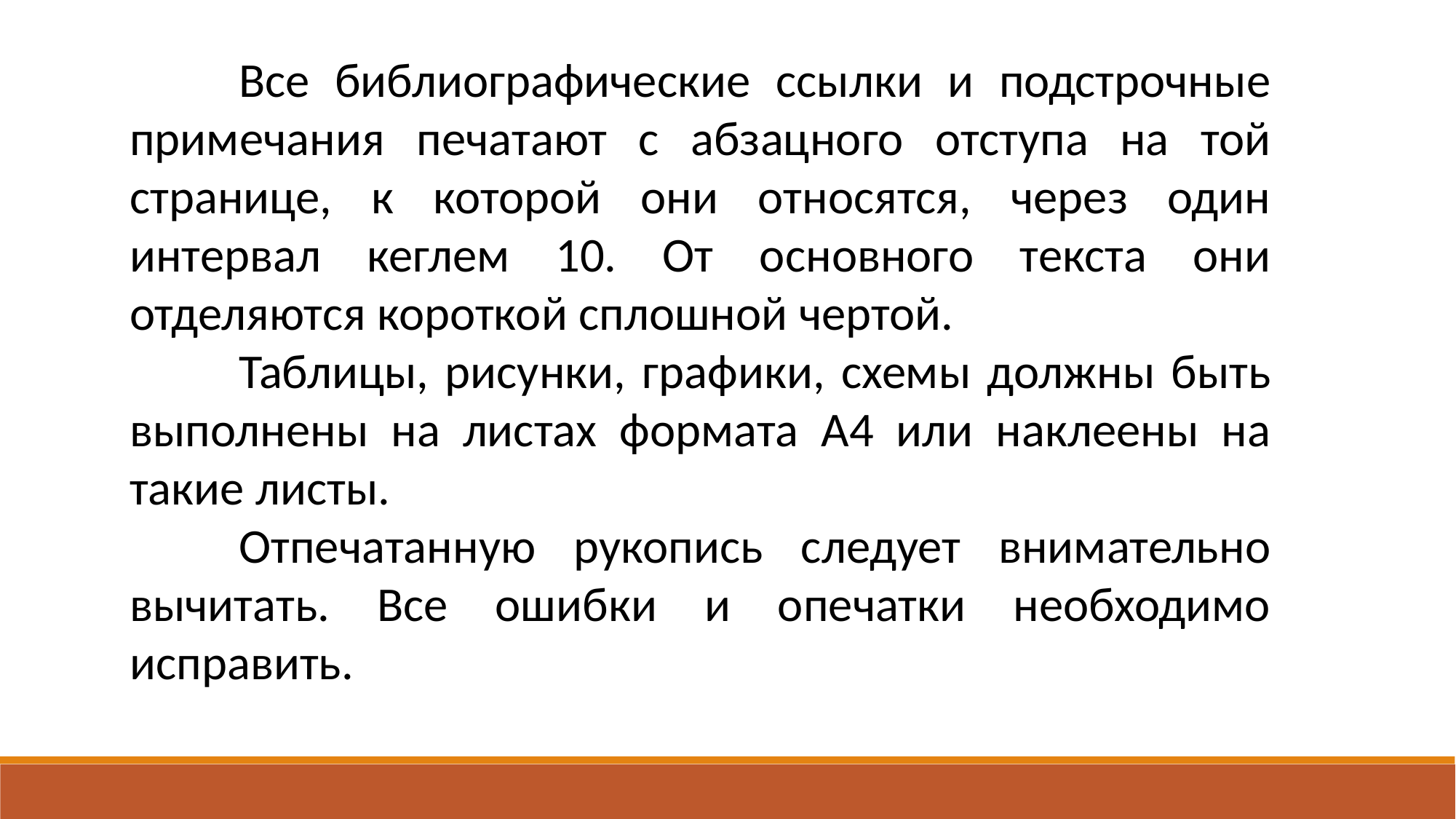

Все библиографические ссылки и подстрочные примечания печатают с абзацного отступа на той странице, к которой они относятся, через один интервал кеглем 10. От основного текста они отделяются короткой сплошной чертой.
	Таблицы, рисунки, графики, схемы должны быть выполнены на листах формата А4 или наклеены на такие листы.
	Отпечатанную рукопись следует внимательно вычитать. Все ошибки и опечатки необходимо исправить.